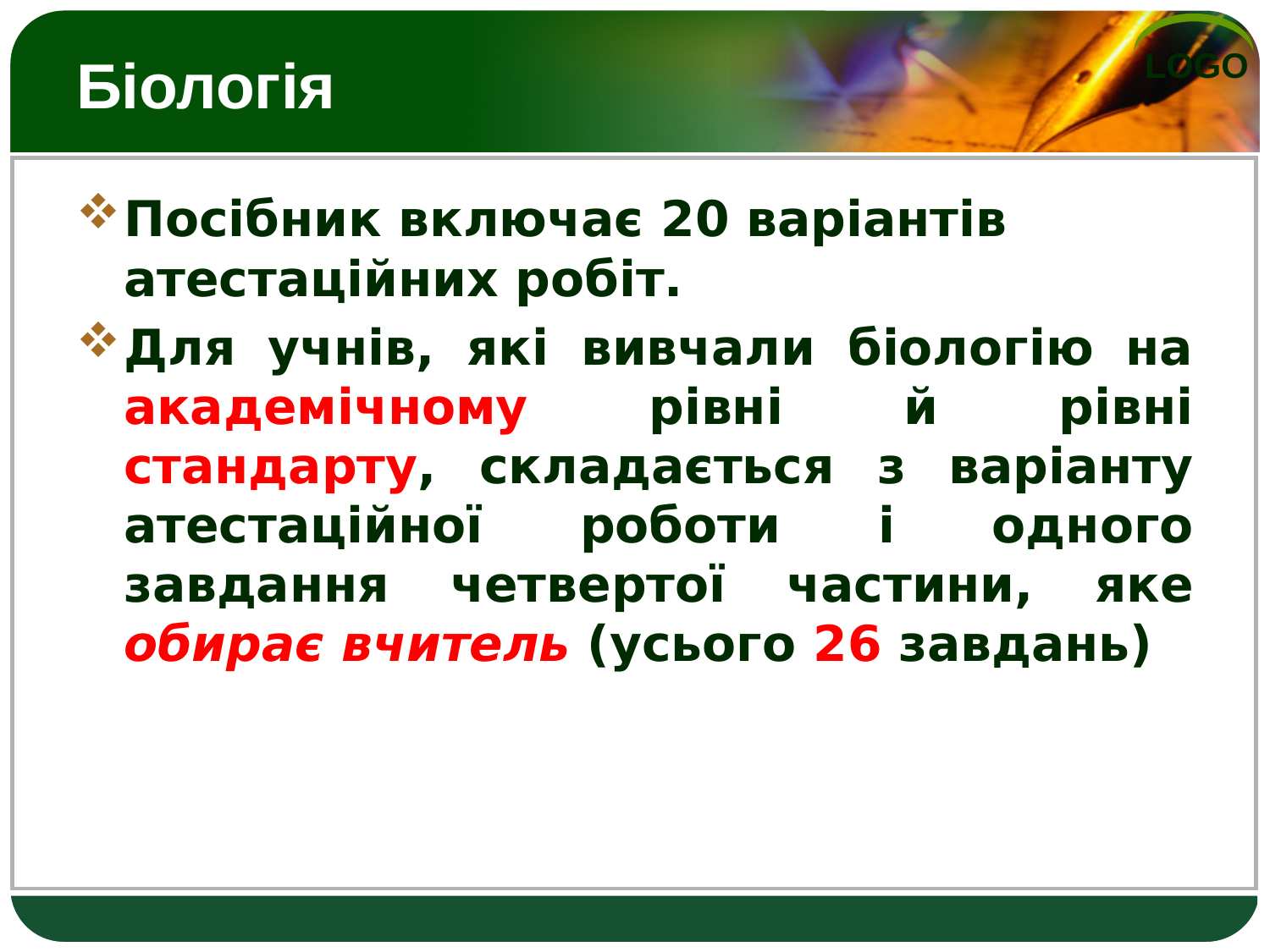

# Біологія
Посібник включає 20 варіантів атестаційних робіт.
Для учнів, які вивчали біологію на академічному рівні й рівні стандарту, складається з варіанту атестаційної роботи і одного завдання четвертої частини, яке обирає вчитель (усього 26 завдань)